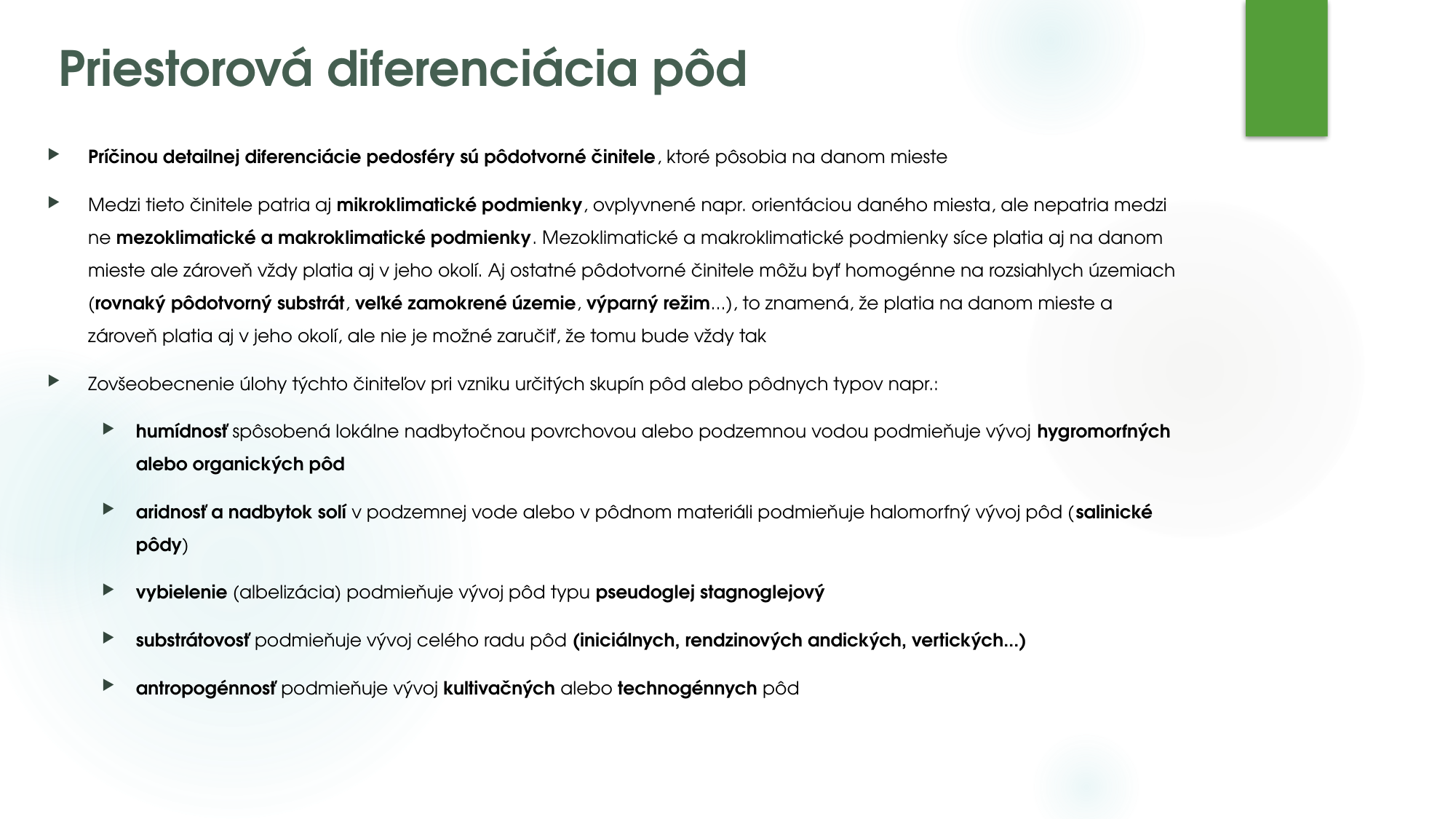

# Priestorová diferenciácia pôd
Príčinou detailnej diferenciácie pedosféry sú pôdotvorné činitele, ktoré pôsobia na danom mieste
Medzi tieto činitele patria aj mikroklimatické podmienky, ovplyvnené napr. orientáciou daného miesta, ale nepatria medzi ne mezoklimatické a makroklimatické podmienky. Mezoklimatické a makroklimatické podmienky síce platia aj na danom mieste ale zároveň vždy platia aj v jeho okolí. Aj ostatné pôdotvorné činitele môžu byť homogénne na rozsiahlych územiach (rovnaký pôdotvorný substrát, veľké zamokrené územie, výparný režim...), to znamená, že platia na danom mieste a zároveň platia aj v jeho okolí, ale nie je možné zaručiť, že tomu bude vždy tak
Zovšeobecnenie úlohy týchto činiteľov pri vzniku určitých skupín pôd alebo pôdnych typov napr.:
humídnosť spôsobená lokálne nadbytočnou povrchovou alebo podzemnou vodou podmieňuje vývoj hygromorfných alebo organických pôd
aridnosť a nadbytok solí v podzemnej vode alebo v pôdnom materiáli podmieňuje halomorfný vývoj pôd (salinické pôdy)
vybielenie (albelizácia) podmieňuje vývoj pôd typu pseudoglej stagnoglejový
substrátovosť podmieňuje vývoj celého radu pôd (iniciálnych, rendzinových andických, vertických...)
antropogénnosť podmieňuje vývoj kultivačných alebo technogénnych pôd